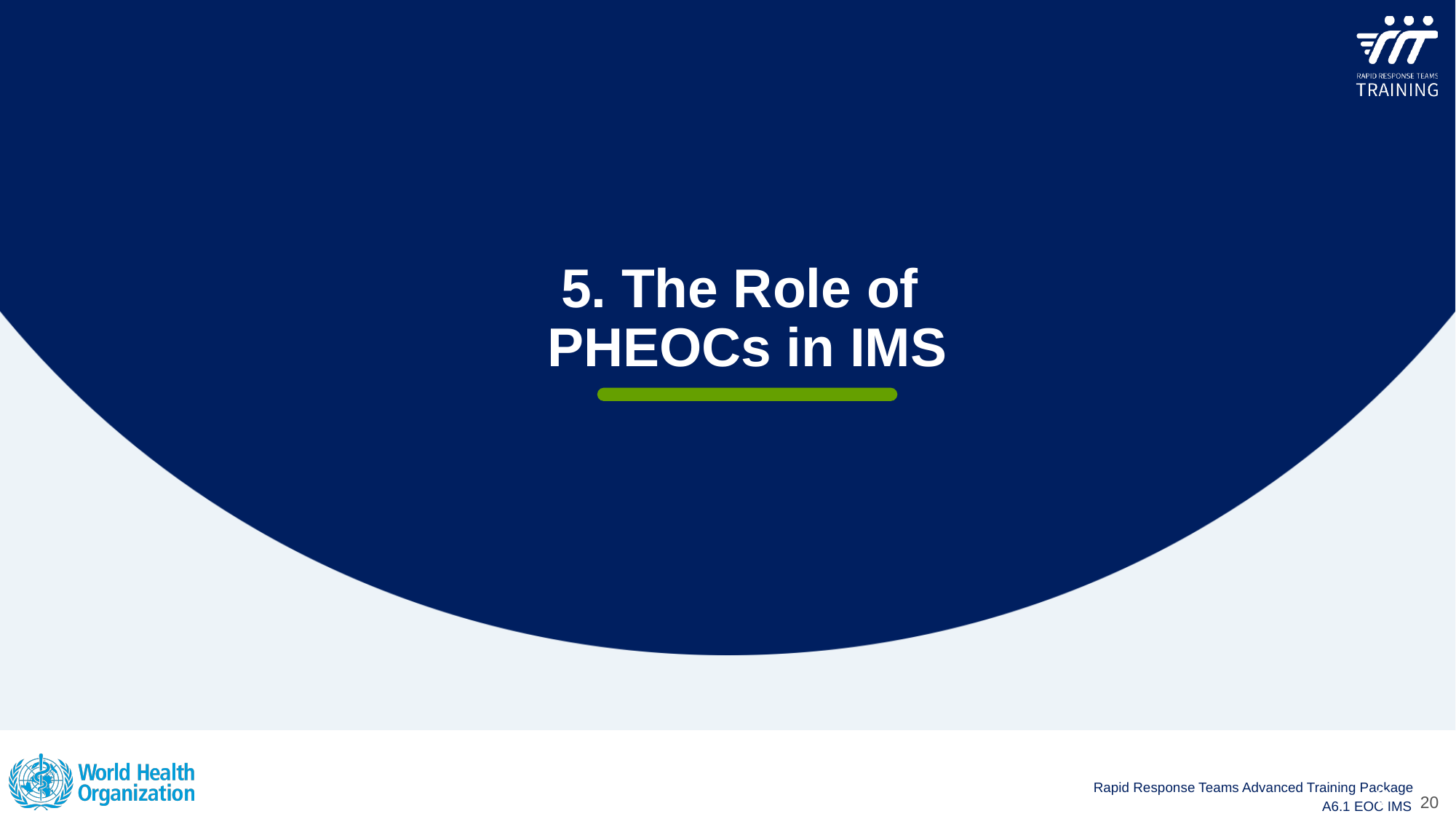

5. The Role of
PHEOCs in IMS
20